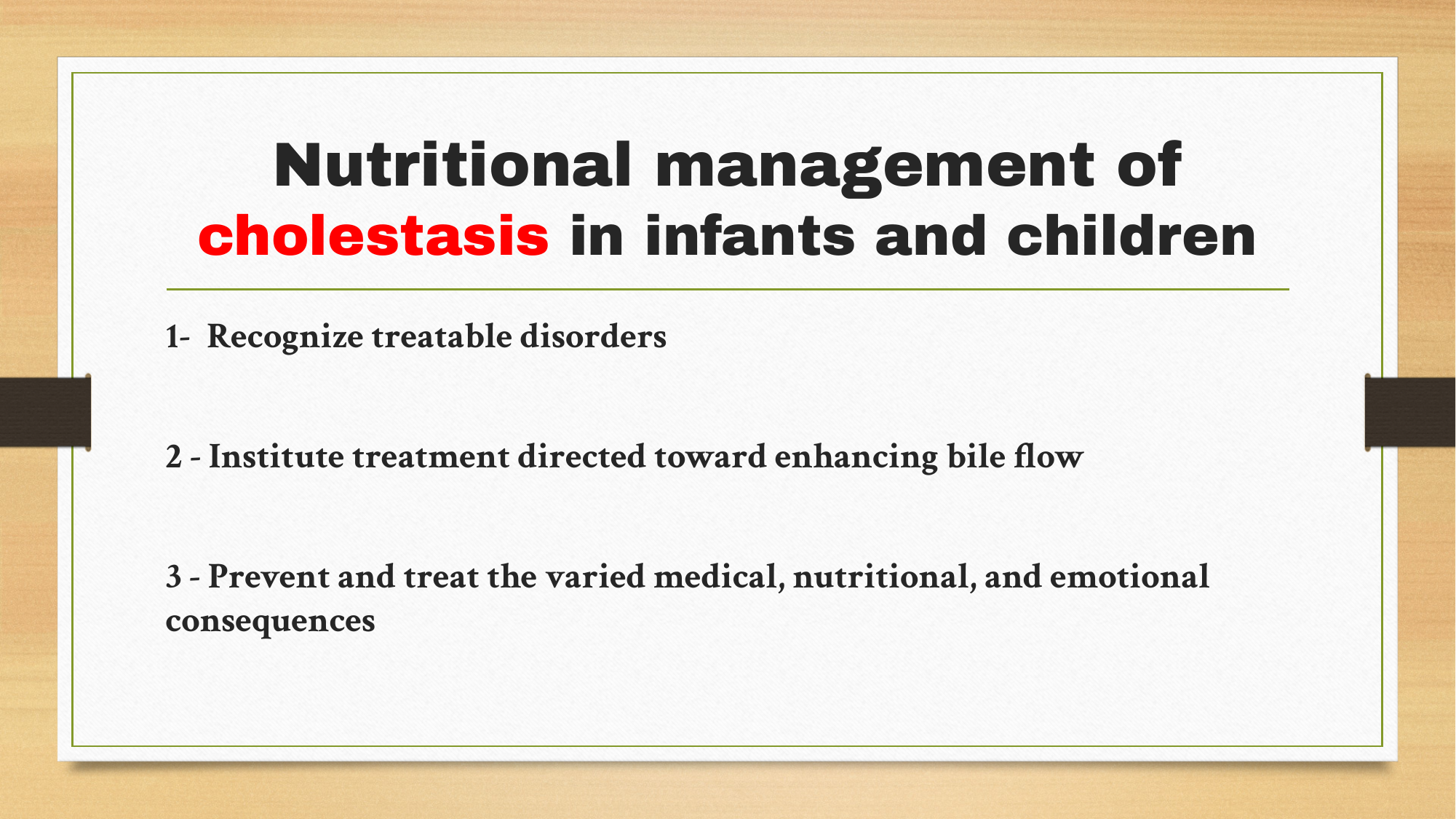

# Nutritional management of cholestasis in infants and children
1-  Recognize treatable disorders

2 - Institute treatment directed toward enhancing bile flow

3 - Prevent and treat the varied medical, nutritional, and emotional consequences